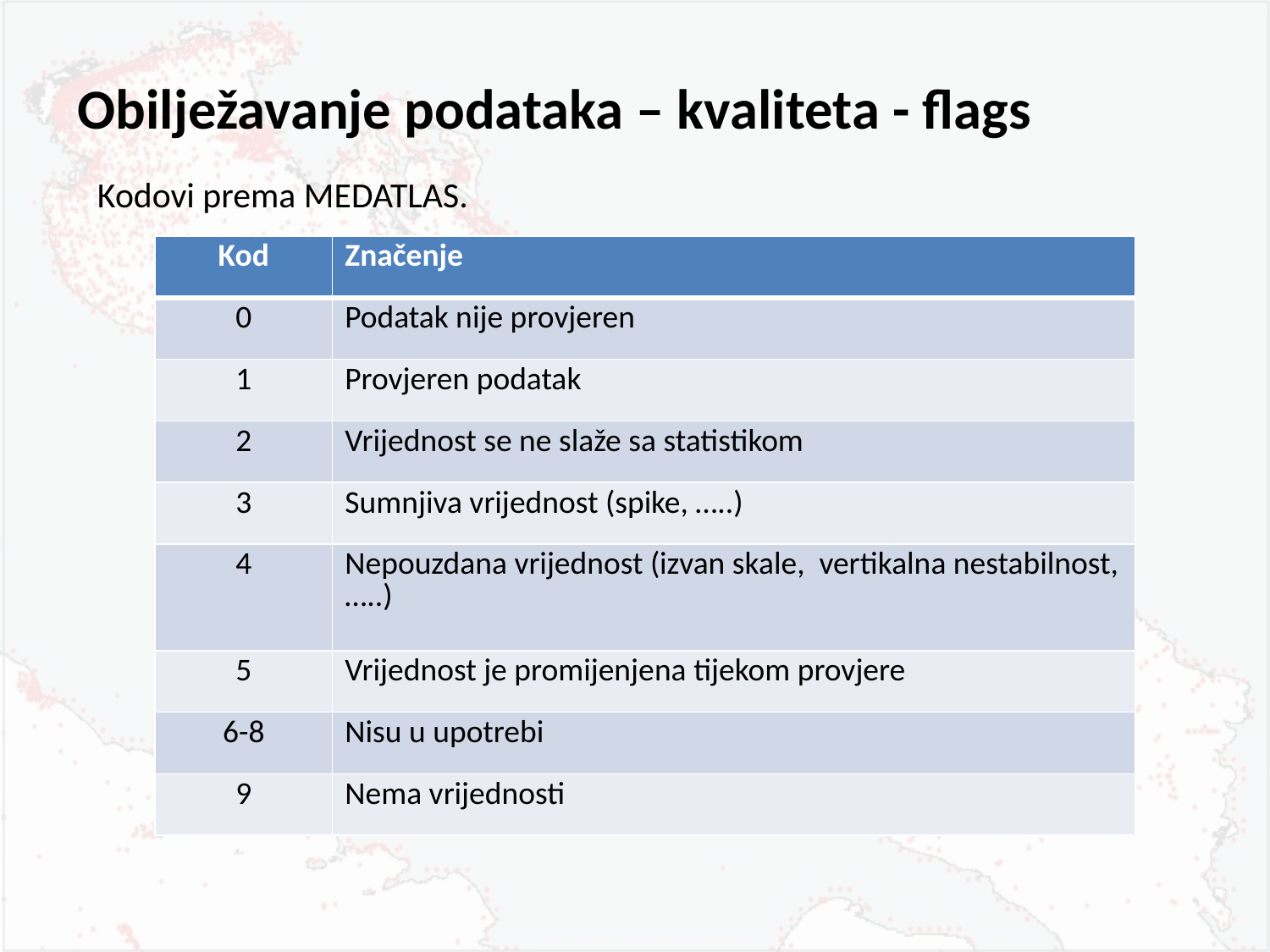

Obilježavanje podataka – kvaliteta - flags
Kodovi prema MEDATLAS.
| Kod | Značenje |
| --- | --- |
| 0 | Podatak nije provjeren |
| 1 | Provjeren podatak |
| 2 | Vrijednost se ne slaže sa statistikom |
| 3 | Sumnjiva vrijednost (spike, …..) |
| 4 | Nepouzdana vrijednost (izvan skale, vertikalna nestabilnost,…..) |
| 5 | Vrijednost je promijenjena tijekom provjere |
| 6-8 | Nisu u upotrebi |
| 9 | Nema vrijednosti |